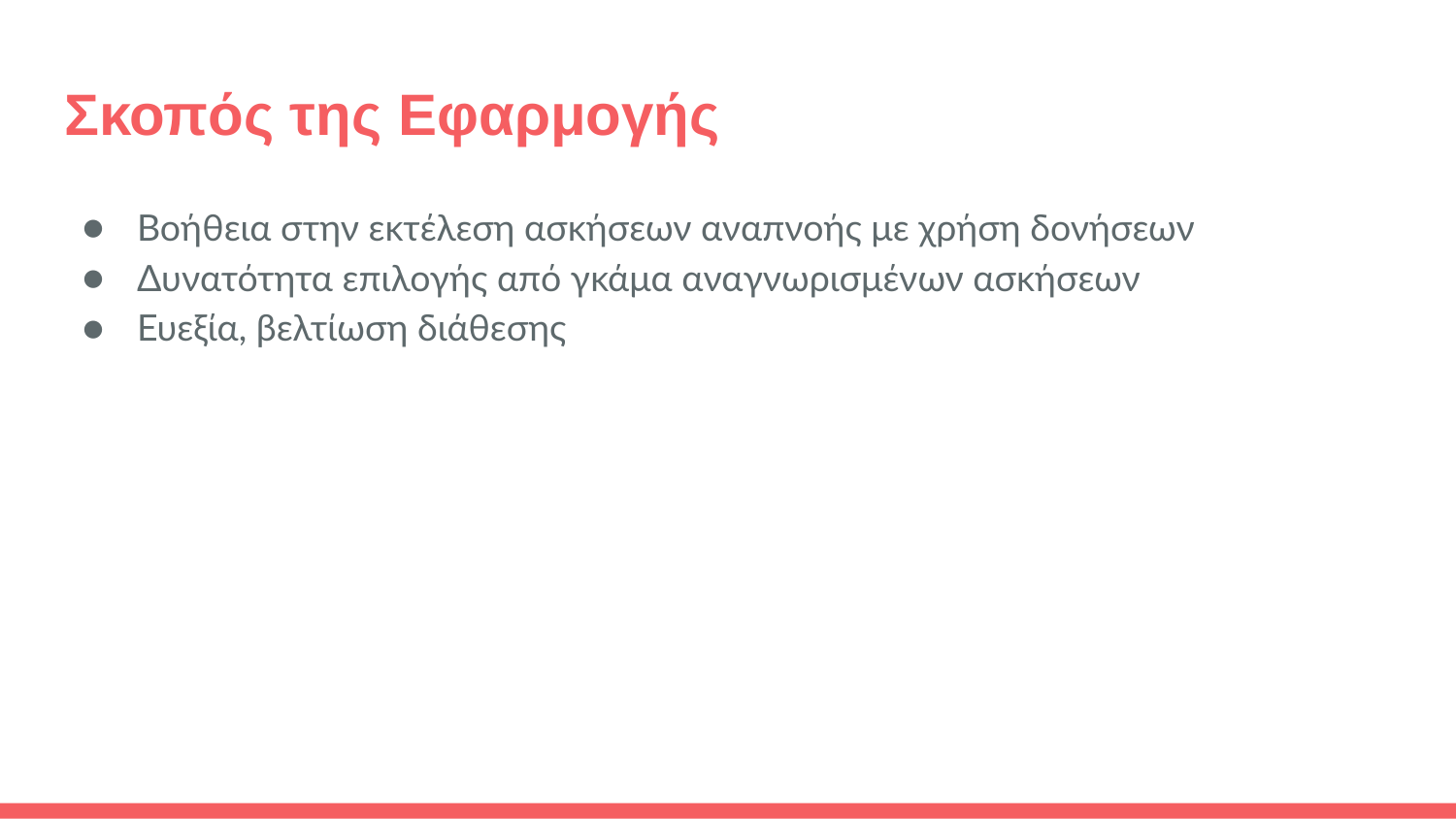

# Σκοπός της Εφαρμογής
Βοήθεια στην εκτέλεση ασκήσεων αναπνοής με χρήση δονήσεων
Δυνατότητα επιλογής από γκάμα αναγνωρισμένων ασκήσεων
Ευεξία, βελτίωση διάθεσης